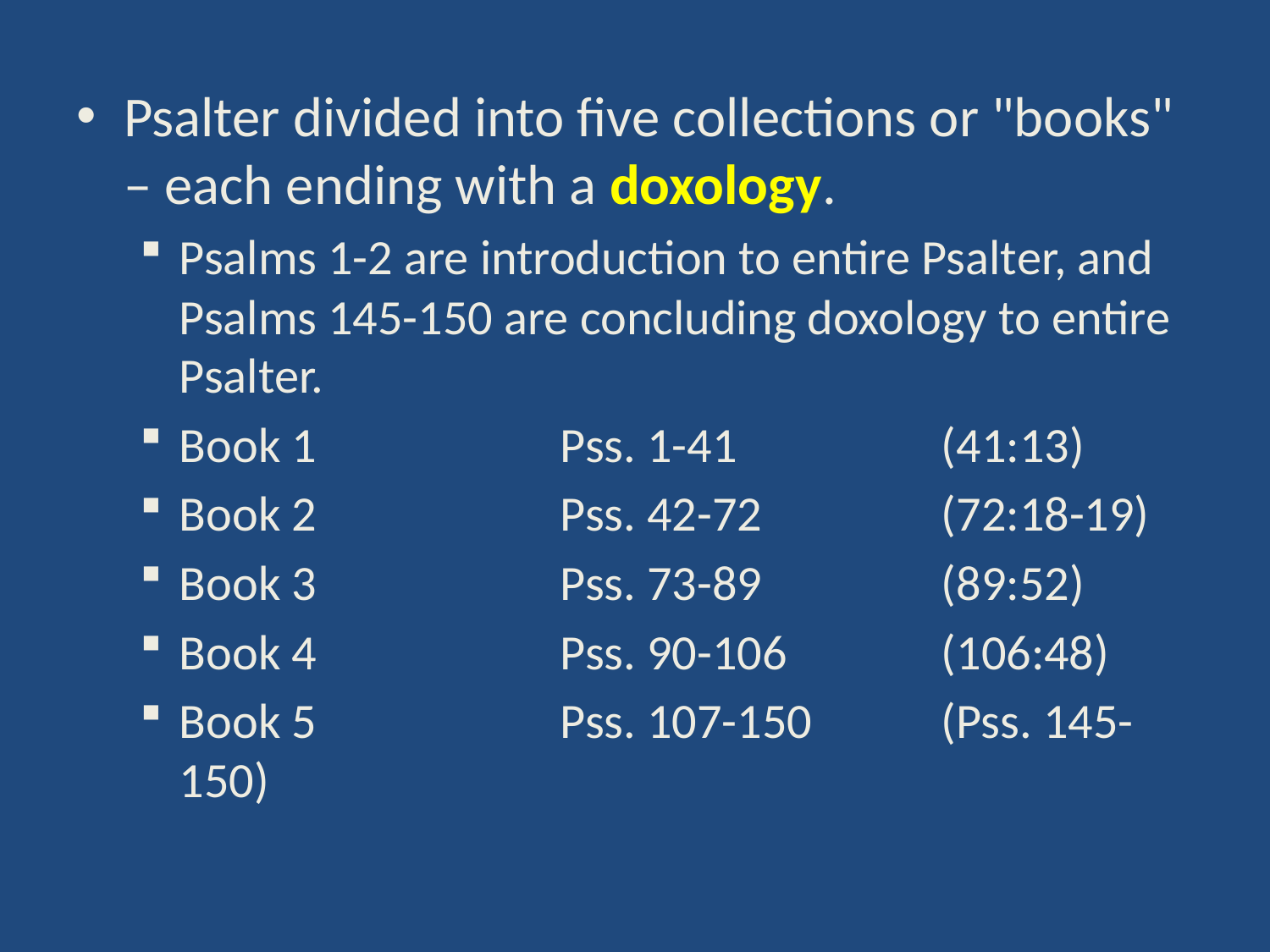

Psalter divided into five collections or "books" – each ending with a doxology.
Psalms 1-2 are introduction to entire Psalter, and Psalms 145-150 are concluding doxology to entire Psalter.
Book 1		Pss. 1-41		(41:13)
Book 2		Pss. 42-72		(72:18-19)
Book 3		Pss. 73-89		(89:52)
Book 4		Pss. 90-106		(106:48)
Book 5		Pss. 107-150		(Pss. 145-150)